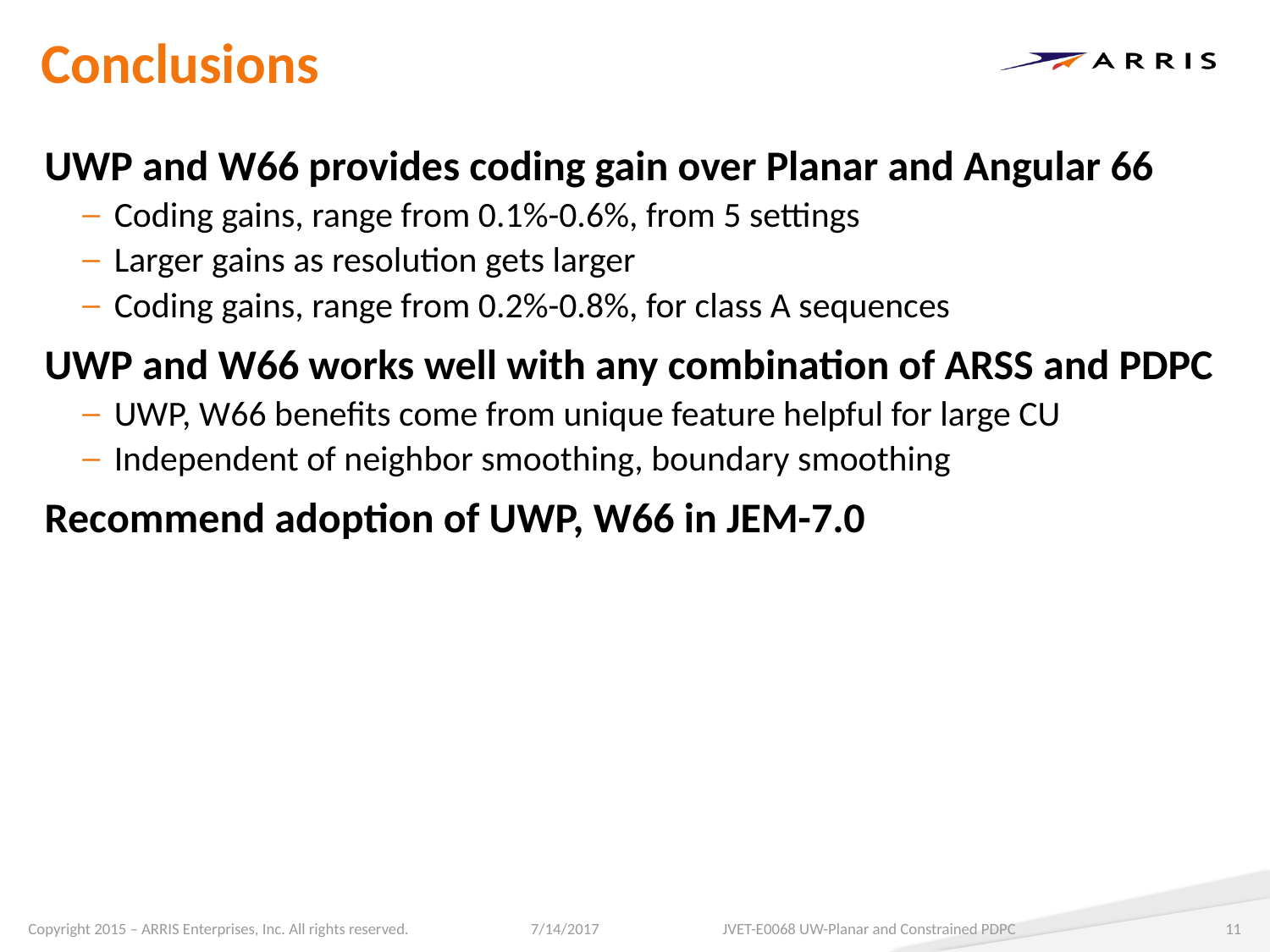

# Conclusions
UWP and W66 provides coding gain over Planar and Angular 66
Coding gains, range from 0.1%-0.6%, from 5 settings
Larger gains as resolution gets larger
Coding gains, range from 0.2%-0.8%, for class A sequences
UWP and W66 works well with any combination of ARSS and PDPC
UWP, W66 benefits come from unique feature helpful for large CU
Independent of neighbor smoothing, boundary smoothing
Recommend adoption of UWP, W66 in JEM-7.0

7/14/2017
JVET-E0068 UW-Planar and Constrained PDPC
11